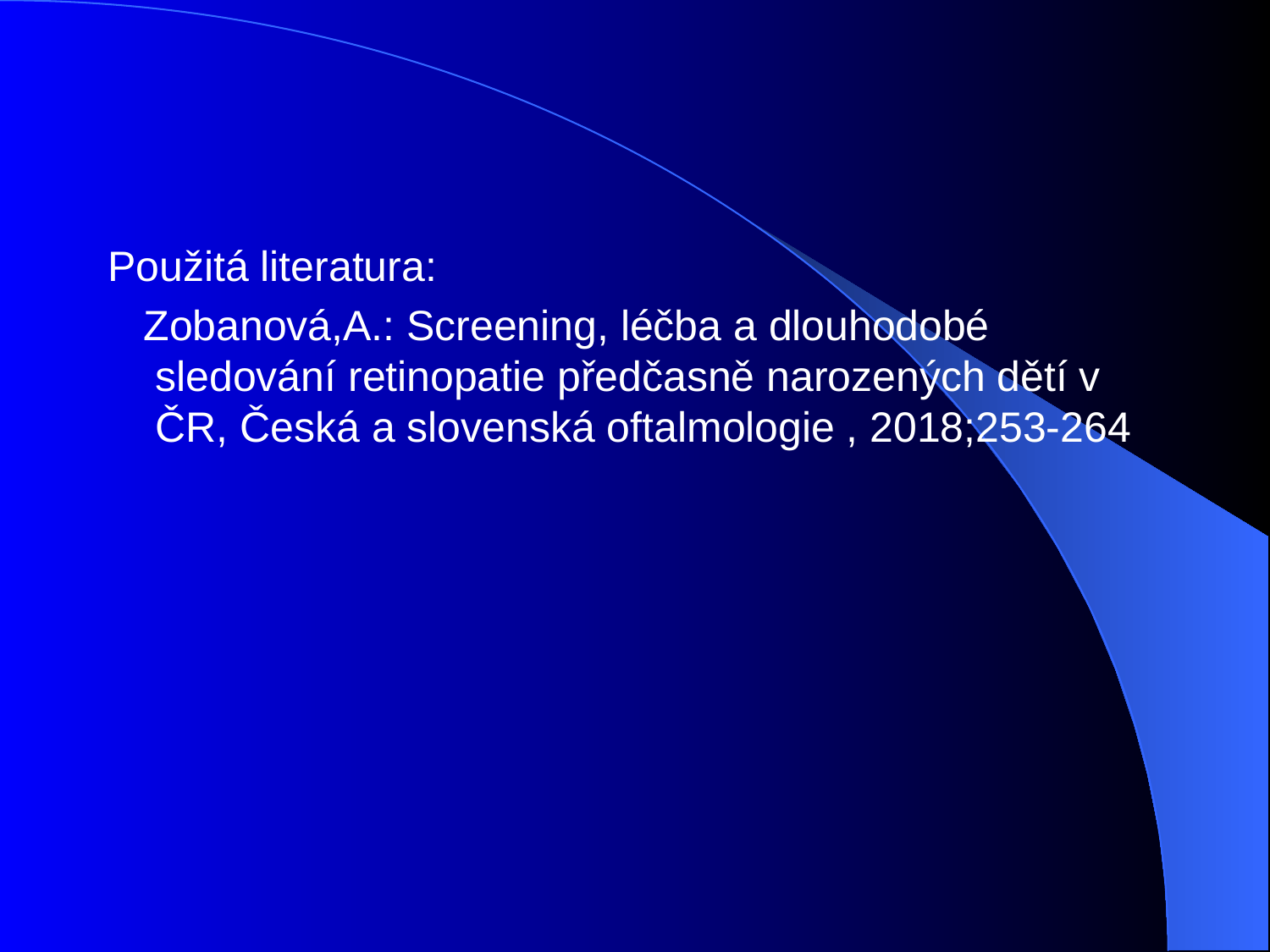

#
Použitá literatura:
   Zobanová,A.: Screening, léčba a dlouhodobé sledování retinopatie předčasně narozených dětí v ČR, Česká a slovenská oftalmologie , 2018;253-264